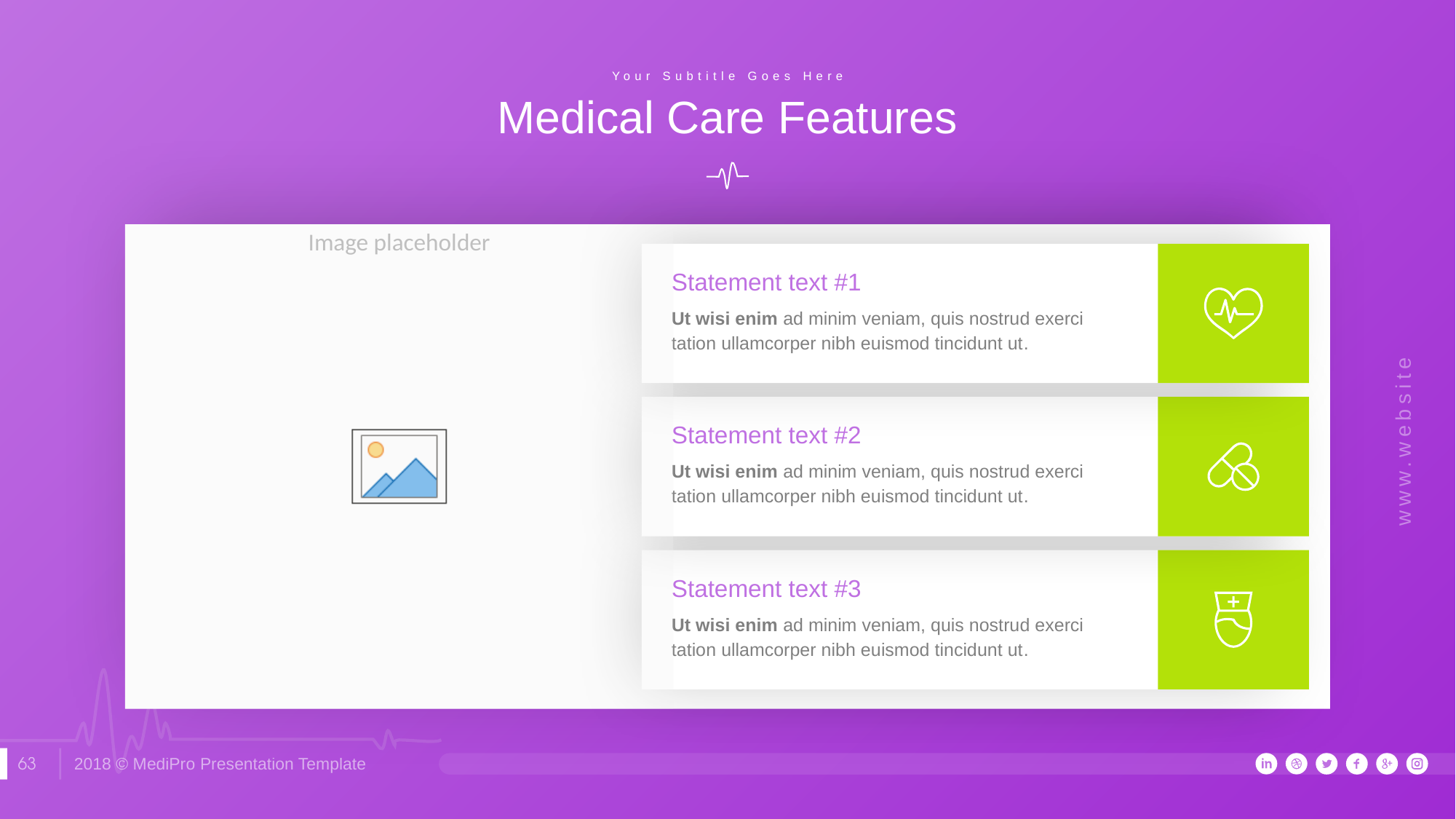

Your Subtitle Goes Here
Medical Care Features

Statement text #1
Ut wisi enim ad minim veniam, quis nostrud exerci tation ullamcorper nibh euismod tincidunt ut.

Statement text #2
Ut wisi enim ad minim veniam, quis nostrud exerci tation ullamcorper nibh euismod tincidunt ut.

Statement text #3
Ut wisi enim ad minim veniam, quis nostrud exerci tation ullamcorper nibh euismod tincidunt ut.